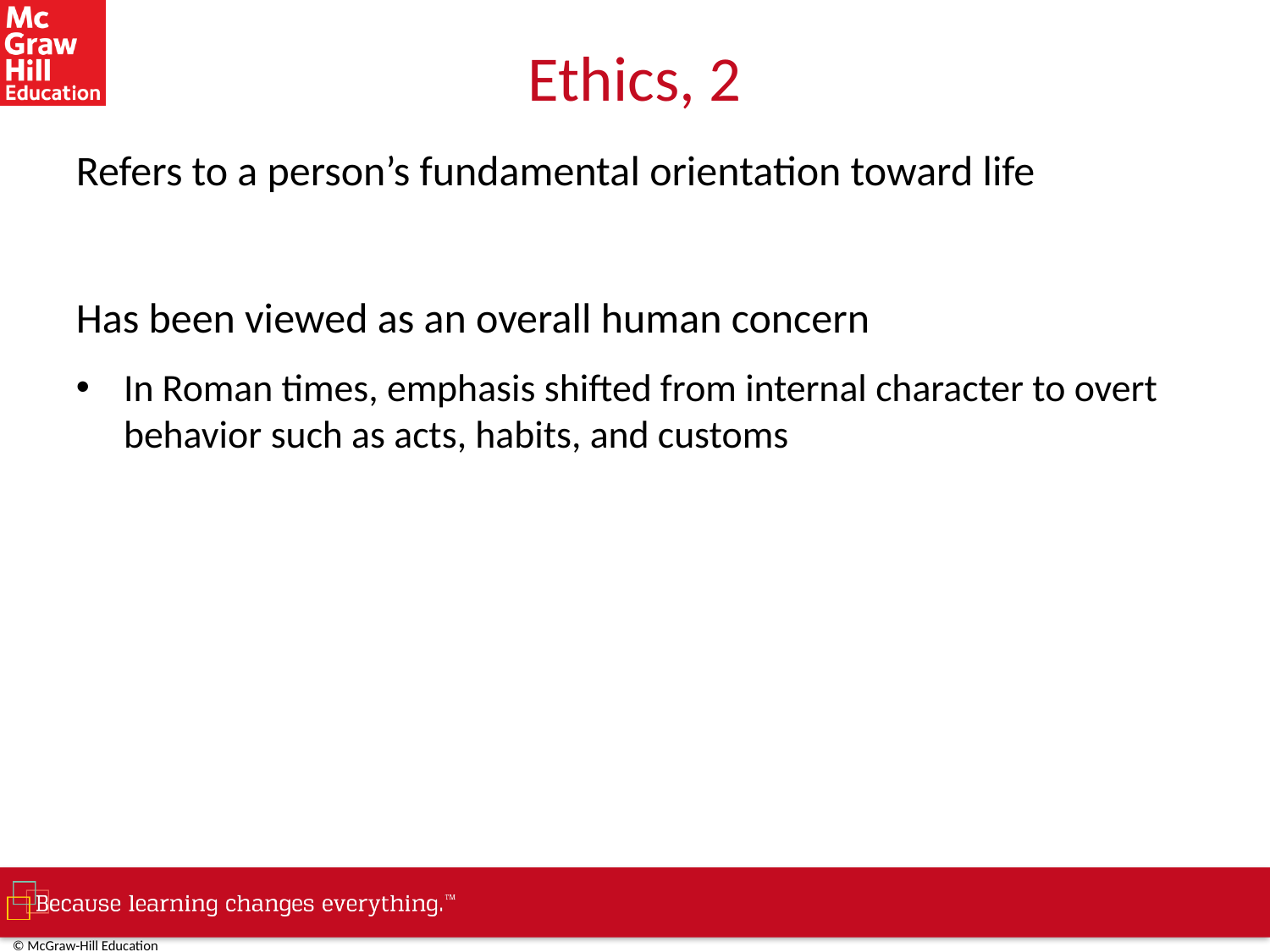

# Ethics, 2
Refers to a person’s fundamental orientation toward life

Has been viewed as an overall human concern
In Roman times, emphasis shifted from internal character to overt behavior such as acts, habits, and customs